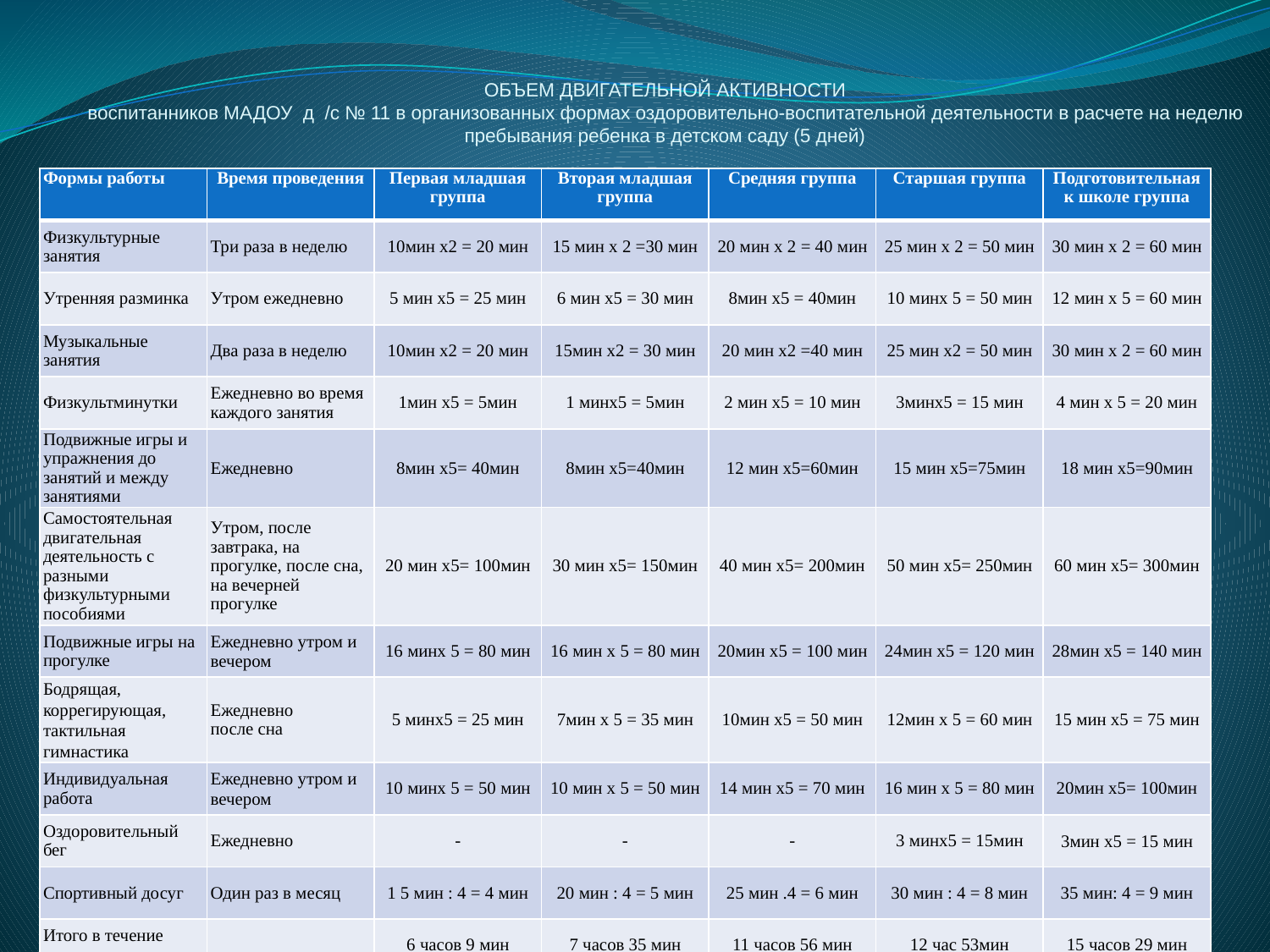

# ОБЪЕМ ДВИГАТЕЛЬНОЙ АКТИВНОСТИ воспитанников МАДОУ  д  /с № 11 в организованных формах оздоровительно-воспитательной деятельности в расчете на неделю пребывания ребенка в детском саду (5 дней)
| Формы работы | Время проведения | Первая младшая группа | Вторая младшая группа | Средняя группа | Старшая группа | Подготовительная к школе группа |
| --- | --- | --- | --- | --- | --- | --- |
| Физкультурные занятия | Три раза в неделю | 10мин х2 = 20 мин | 15 мин х 2 =30 мин | 20 мин х 2 = 40 мин | 25 мин х 2 = 50 мин | 30 мин х 2 = 60 мин |
| Утренняя разминка | Утром ежедневно | 5 мин х5 = 25 мин | 6 мин х5 = 30 мин | 8мин х5 = 40мин | 10 минх 5 = 50 мин | 12 мин х 5 = 60 мин |
| Музыкальные занятия | Два раза в неделю | 10мин х2 = 20 мин | 15мин х2 = 30 мин | 20 мин х2 =40 мин | 25 мин х2 = 50 мин | 30 мин х 2 = 60 мин |
| Физкультминутки | Ежедневно во время каждого занятия | 1мин х5 = 5мин | 1 минх5 = 5мин | 2 мин х5 = 10 мин | 3минх5 = 15 мин | 4 мин х 5 = 20 мин |
| Подвижные игры и упражнения до занятий и между занятиями | Ежедневно | 8мин х5= 40мин | 8мин х5=40мин | 12 мин х5=60мин | 15 мин х5=75мин | 18 мин х5=90мин |
| Самостоятельная двигательная деятельность с разными физкультурными пособиями | Утром, после завтрака, на прогулке, после сна, на вечерней прогулке | 20 мин х5= 100мин | 30 мин х5= 150мин | 40 мин х5= 200мин | 50 мин х5= 250мин | 60 мин х5= 300мин |
| Подвижные игры на прогулке | Ежедневно утром и вечером | 16 минх 5 = 80 мин | 16 мин х 5 = 80 мин | 20мин х5 = 100 мин | 24мин х5 = 120 мин | 28мин х5 = 140 мин |
| Бодрящая, коррегирующая, тактильная гимнастика | Ежедневно после сна | 5 минх5 = 25 мин | 7мин х 5 = 35 мин | 10мин х5 = 50 мин | 12мин х 5 = 60 мин | 15 мин х5 = 75 мин |
| Индивидуальная работа | Ежедневно утром и вечером | 10 минх 5 = 50 мин | 10 мин х 5 = 50 мин | 14 мин х5 = 70 мин | 16 мин х 5 = 80 мин | 20мин х5= 100мин |
| Оздоровительный бег | Ежедневно | - | - | - | 3 минх5 = 15мин | 3мин х5 = 15 мин |
| Спортивный досуг | Один раз в месяц | 1 5 мин : 4 = 4 мин | 20 мин : 4 = 5 мин | 25 мин .4 = 6 мин | 30 мин : 4 = 8 мин | 35 мин: 4 = 9 мин |
| Итого в течение недели: |  | 6 часов 9 мин | 7 часов 35 мин | 11 часов 56 мин | 12 час 53мин | 15 часов 29 мин |
| Итого в течение дня: |  | 1 час 14 мин | 1 час 31 мин | 2 часа 23 мин | 2 часа 35 мин | 3 часа 16 мин |